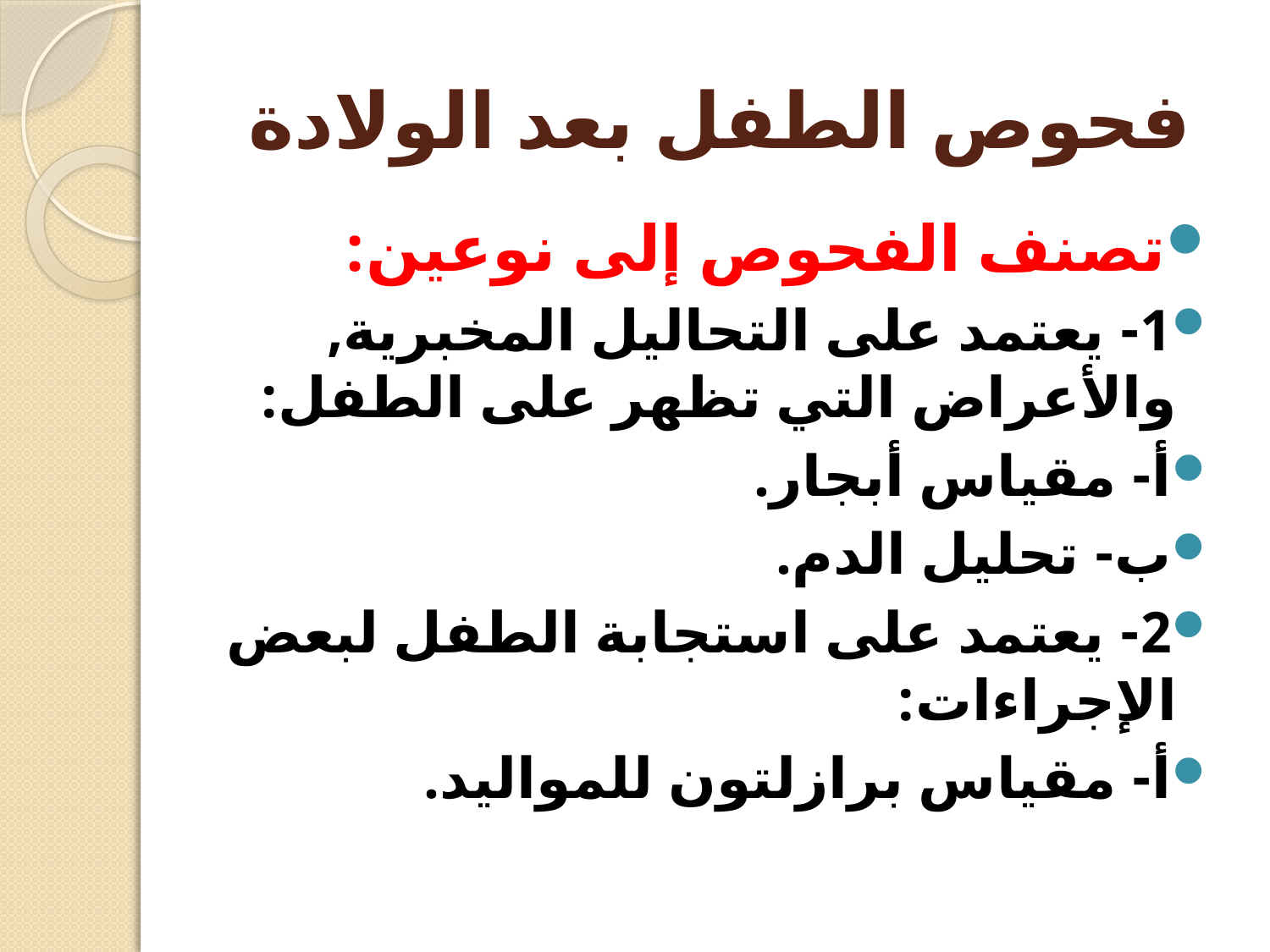

# فحوص الطفل بعد الولادة
تصنف الفحوص إلى نوعين:
1- يعتمد على التحاليل المخبرية, والأعراض التي تظهر على الطفل:
أ- مقياس أبجار.
ب- تحليل الدم.
2- يعتمد على استجابة الطفل لبعض الإجراءات:
أ- مقياس برازلتون للمواليد.